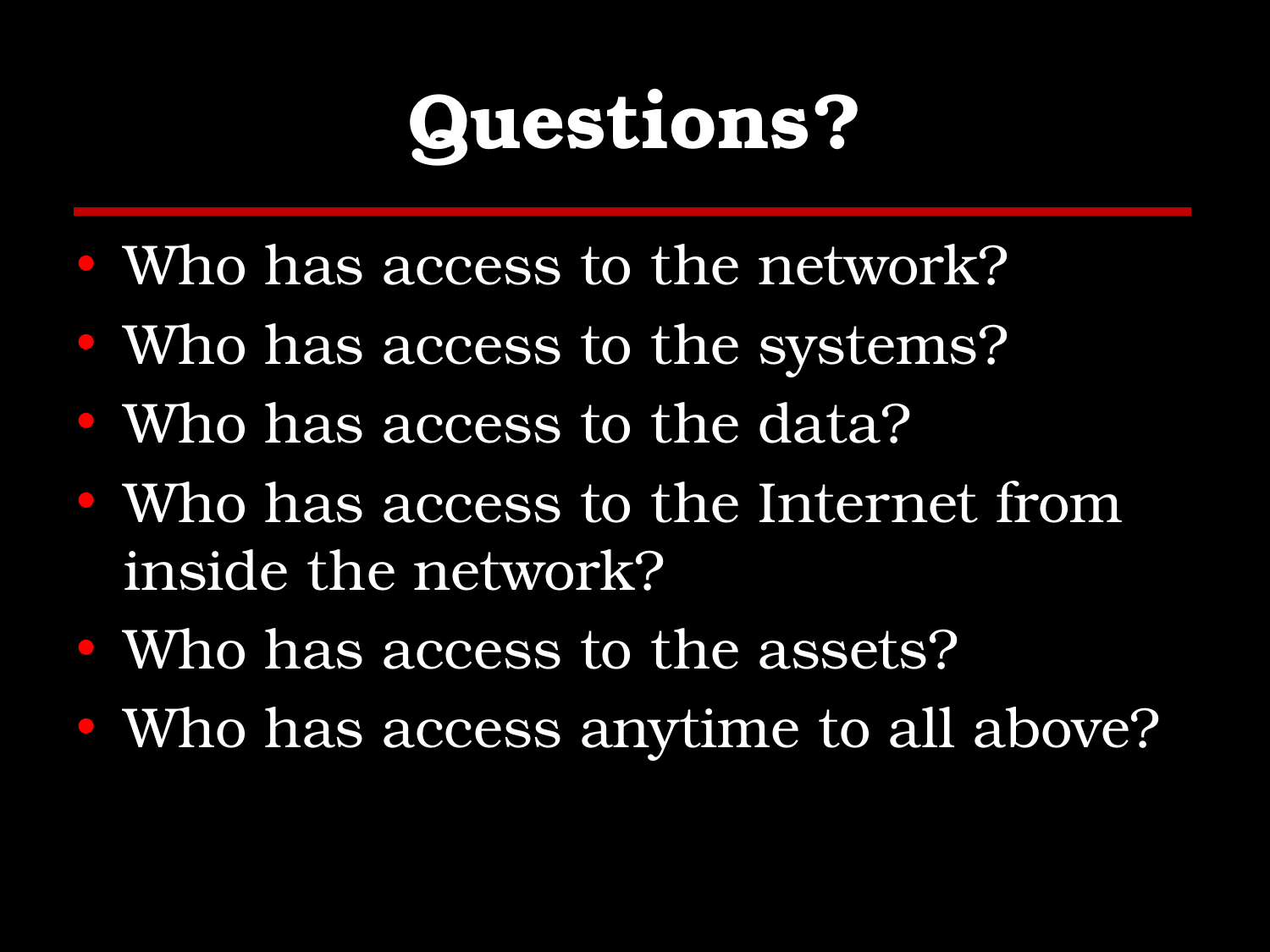

# Questions?
Who has access to the network?
Who has access to the systems?
Who has access to the data?
Who has access to the Internet from inside the network?
Who has access to the assets?
Who has access anytime to all above?